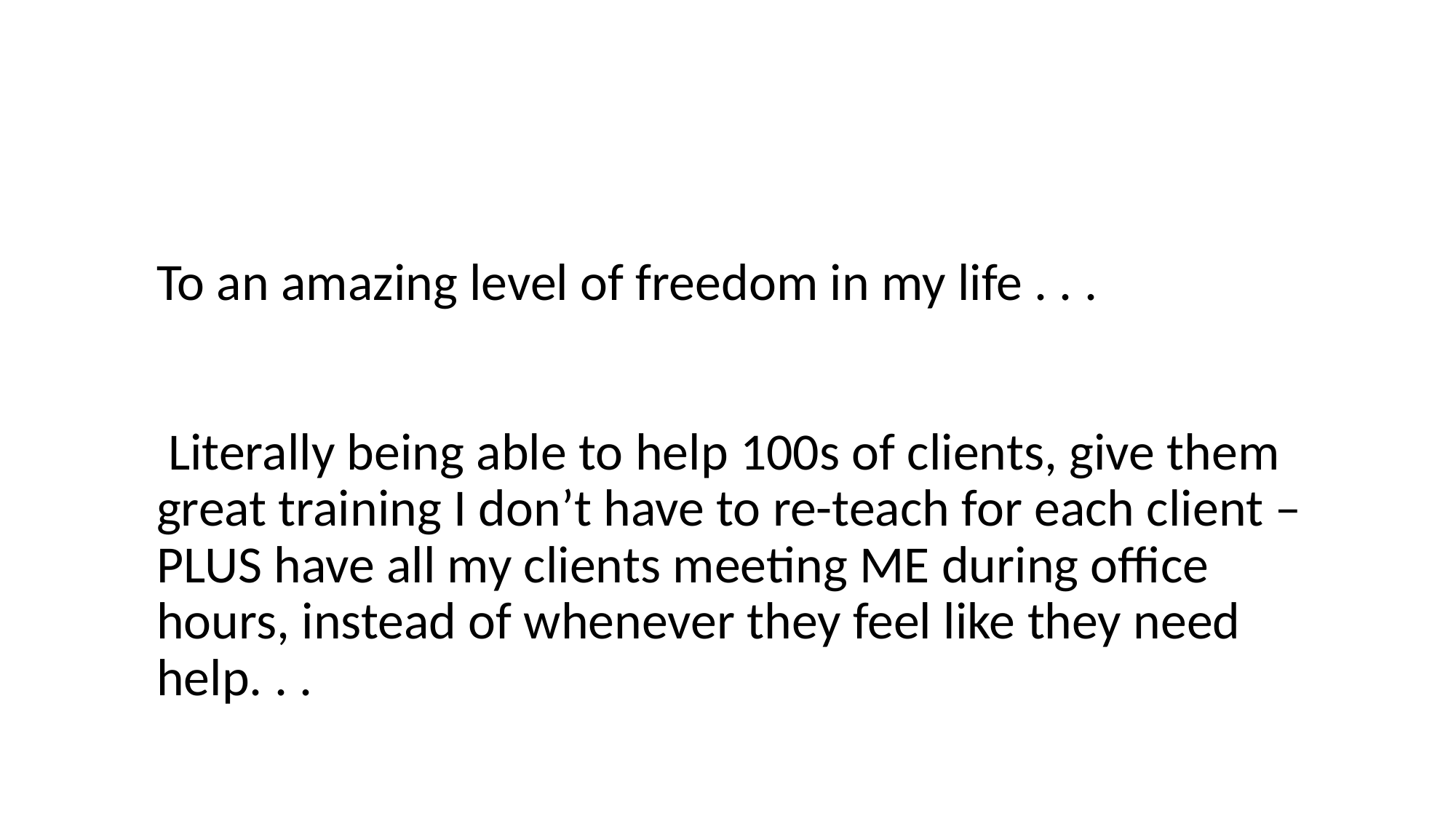

# To an amazing level of freedom in my life . . . Literally being able to help 100s of clients, give them great training I don’t have to re-teach for each client – PLUS have all my clients meeting ME during office hours, instead of whenever they feel like they need help. . .